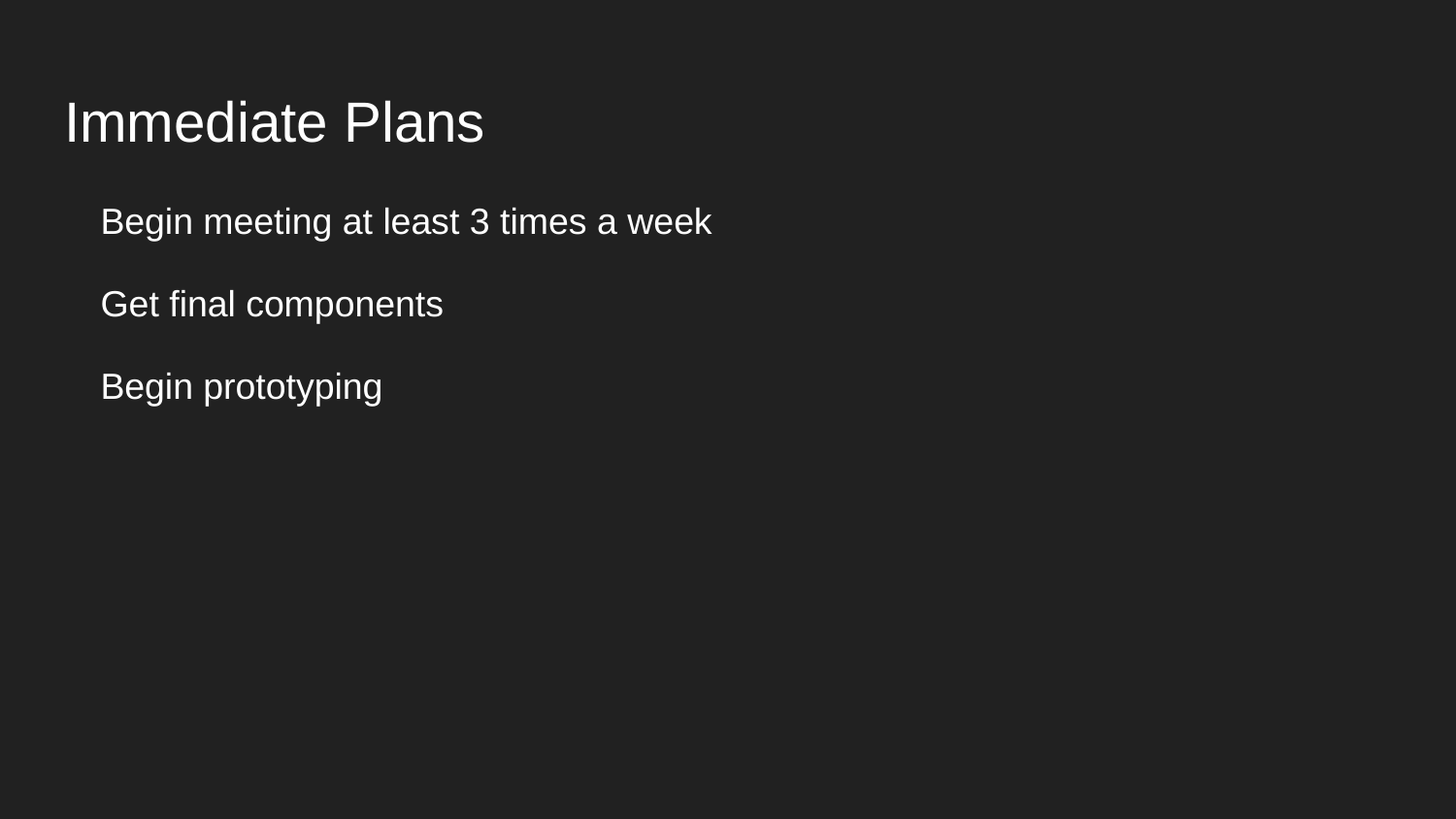

# Immediate Plans
Begin meeting at least 3 times a week
Get final components
Begin prototyping